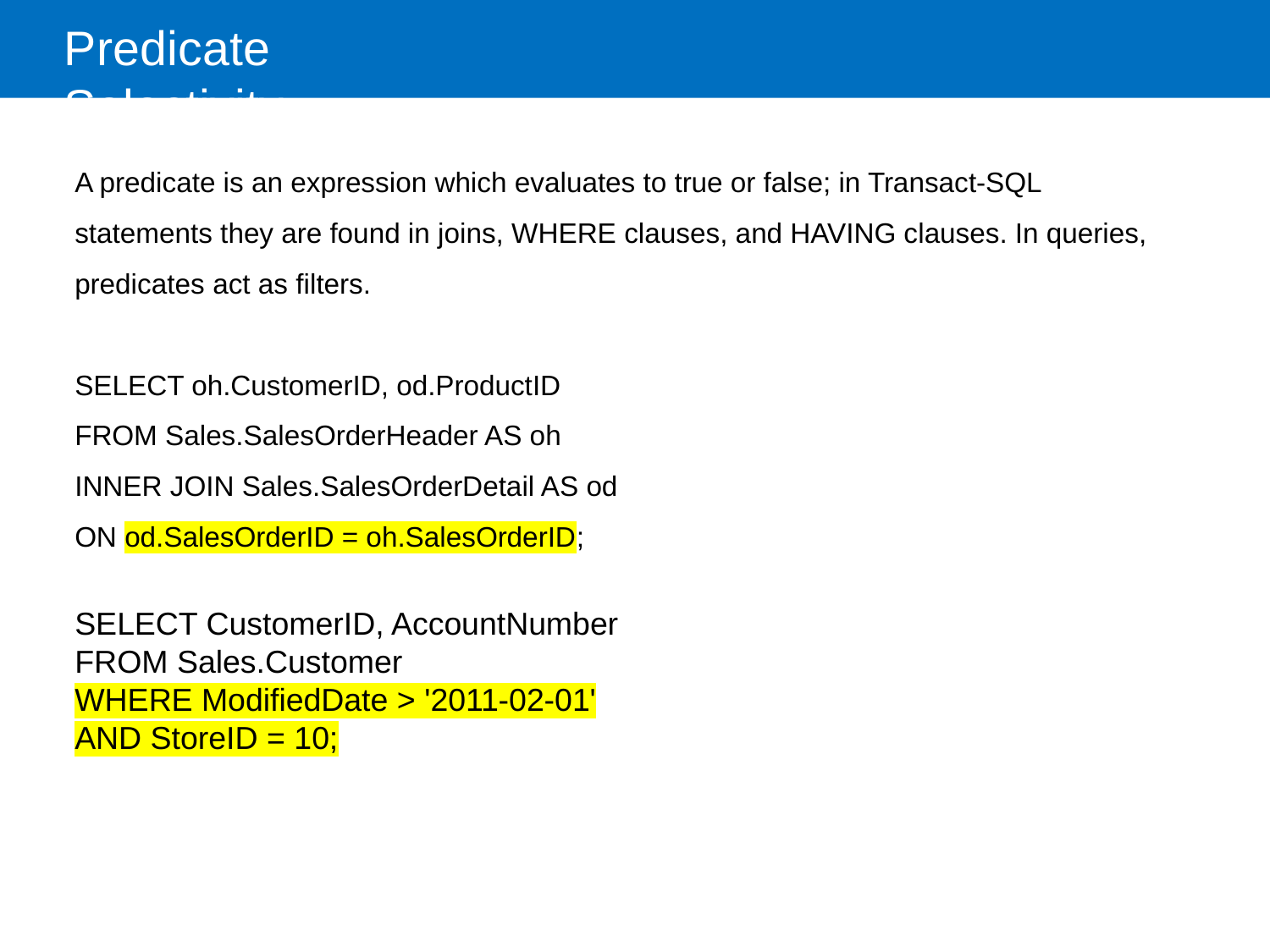

# Predicate Selectivity
A predicate is an expression which evaluates to true or false; in Transact-SQL statements they are found in joins, WHERE clauses, and HAVING clauses. In queries, predicates act as filters.

SELECT oh.CustomerID, od.ProductID
FROM Sales.SalesOrderHeader AS oh
INNER JOIN Sales.SalesOrderDetail AS od
ON od.SalesOrderID = oh.SalesOrderID;

SELECT CustomerID, AccountNumber
FROM Sales.Customer
WHERE ModifiedDate > '2011-02-01'
AND StoreID = 10;